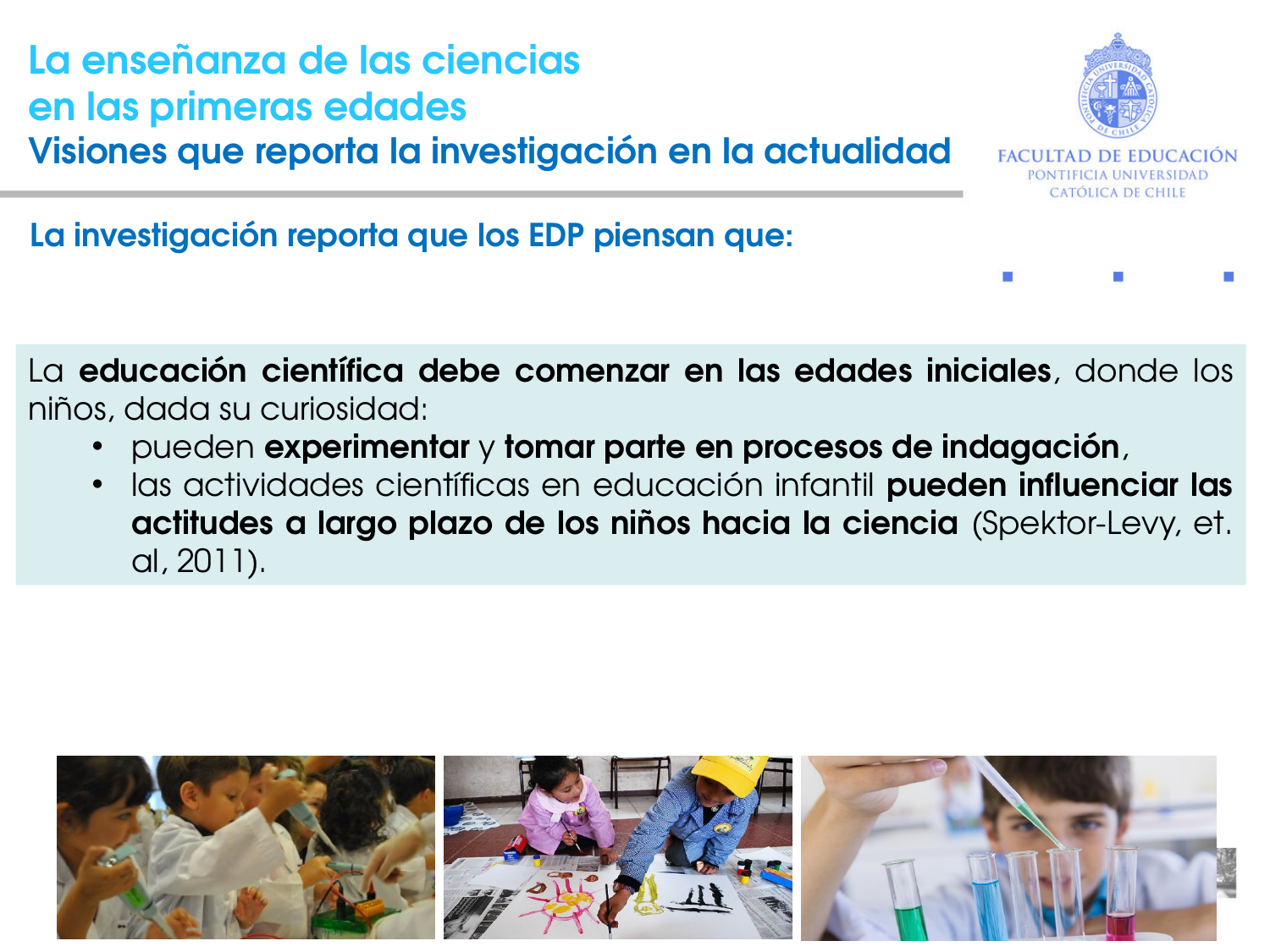

La enseñanza de las ciencias
en las primeras edades
Visiones que reporta la investigación en la actualidad
La investigación reporta que los EDP piensan que:
La educación científica debe comenzar en las edades iniciales, donde los niños, dada su curiosidad:
pueden experimentar y tomar parte en procesos de indagación,
las actividades científicas en educación infantil pueden influenciar las actitudes a largo plazo de los niños hacia la ciencia (Spektor-Levy, et. al, 2011).